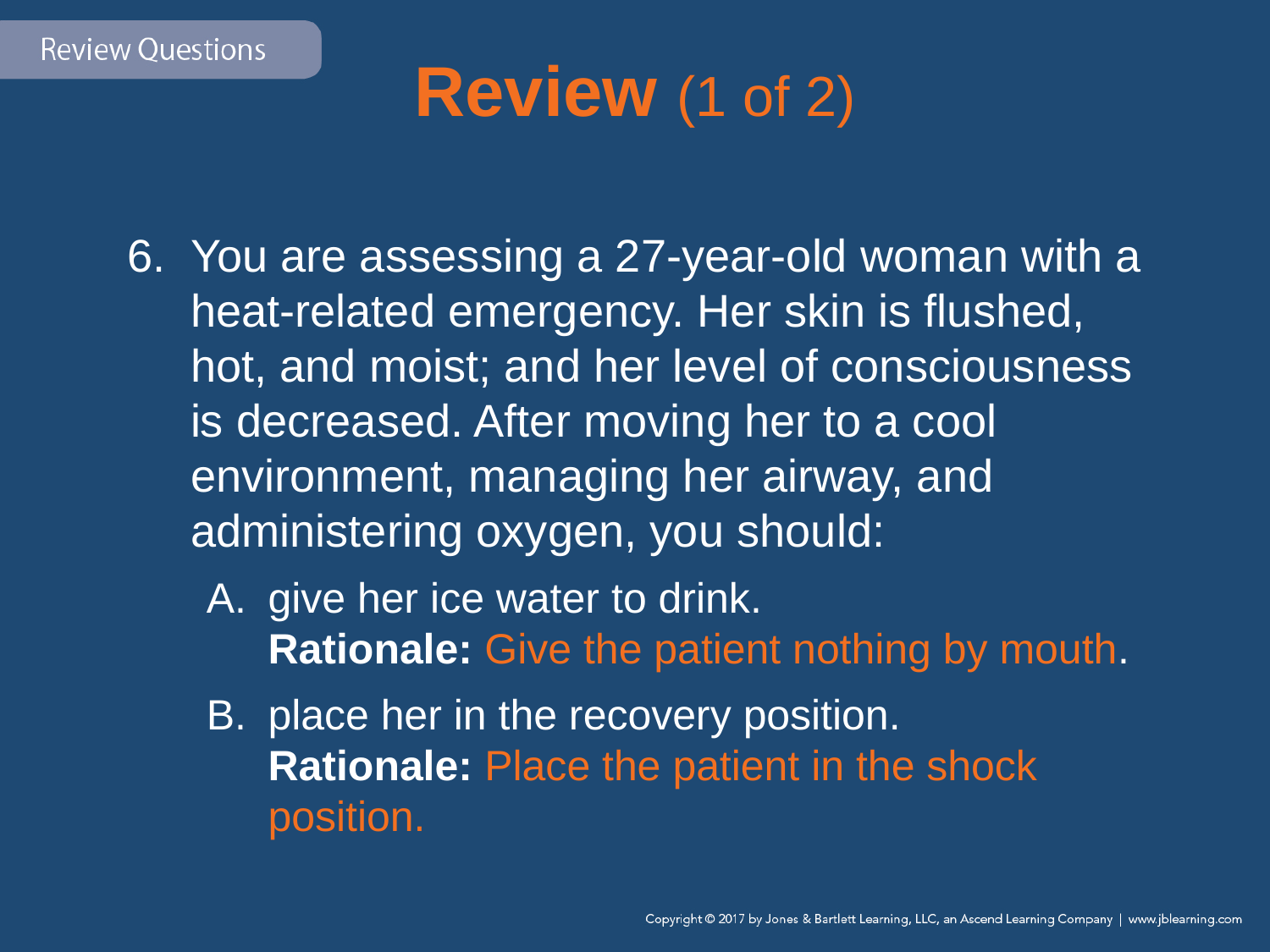

# Review (1 of 2)
You are assessing a 27-year-old woman with a heat-related emergency. Her skin is flushed, hot, and moist; and her level of consciousness is decreased. After moving her to a cool environment, managing her airway, and administering oxygen, you should:
give her ice water to drink.
Rationale: Give the patient nothing by mouth.
place her in the recovery position.
Rationale: Place the patient in the shock position.